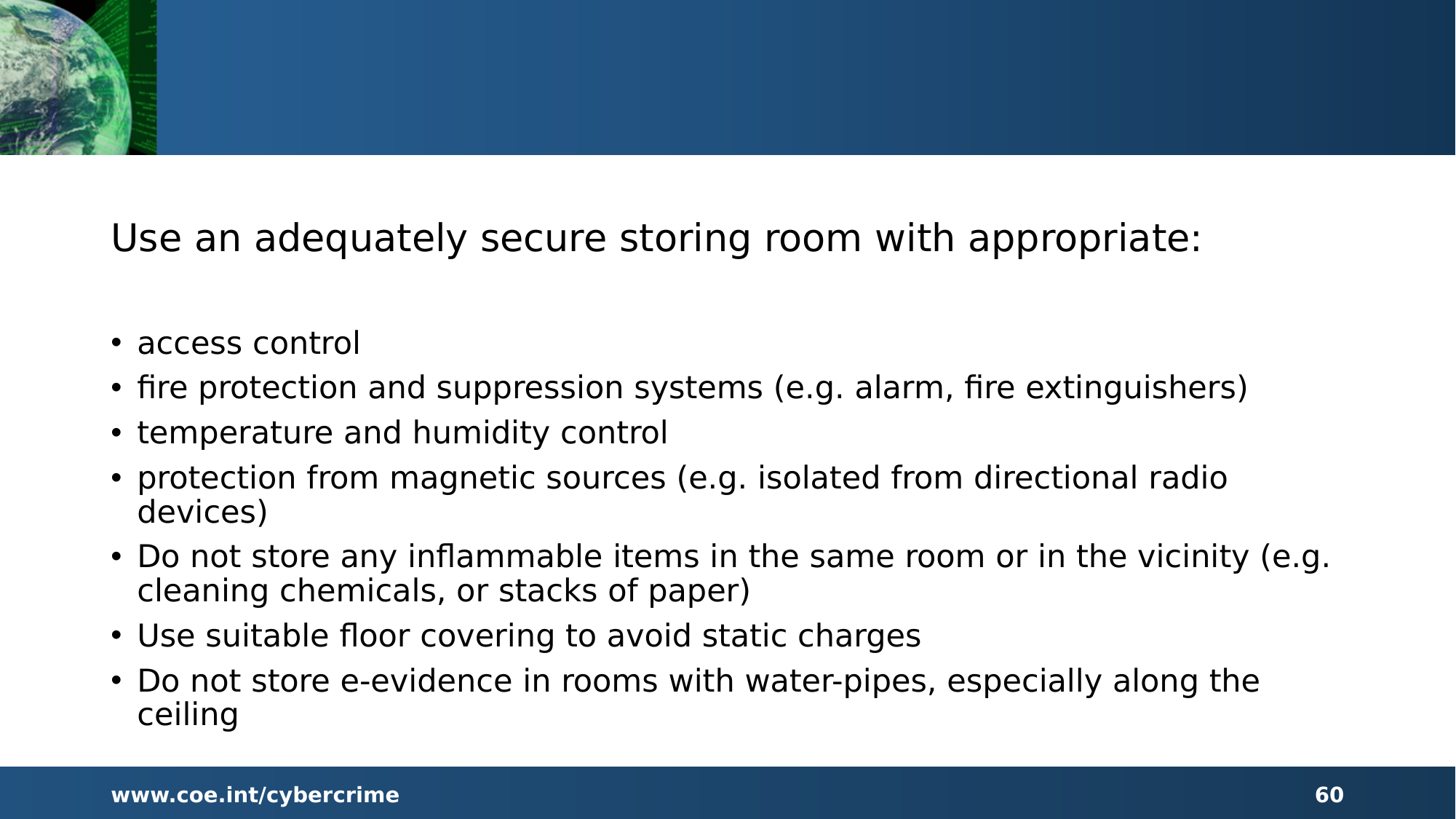

# Use an adequately secure storing room with appropriate:
access control
fire protection and suppression systems (e.g. alarm, fire extinguishers)
temperature and humidity control
protection from magnetic sources (e.g. isolated from directional radio devices)
Do not store any inflammable items in the same room or in the vicinity (e.g. cleaning chemicals, or stacks of paper)
Use suitable floor covering to avoid static charges
Do not store e-evidence in rooms with water-pipes, especially along the ceiling

www.coe.int/cybercrime
60